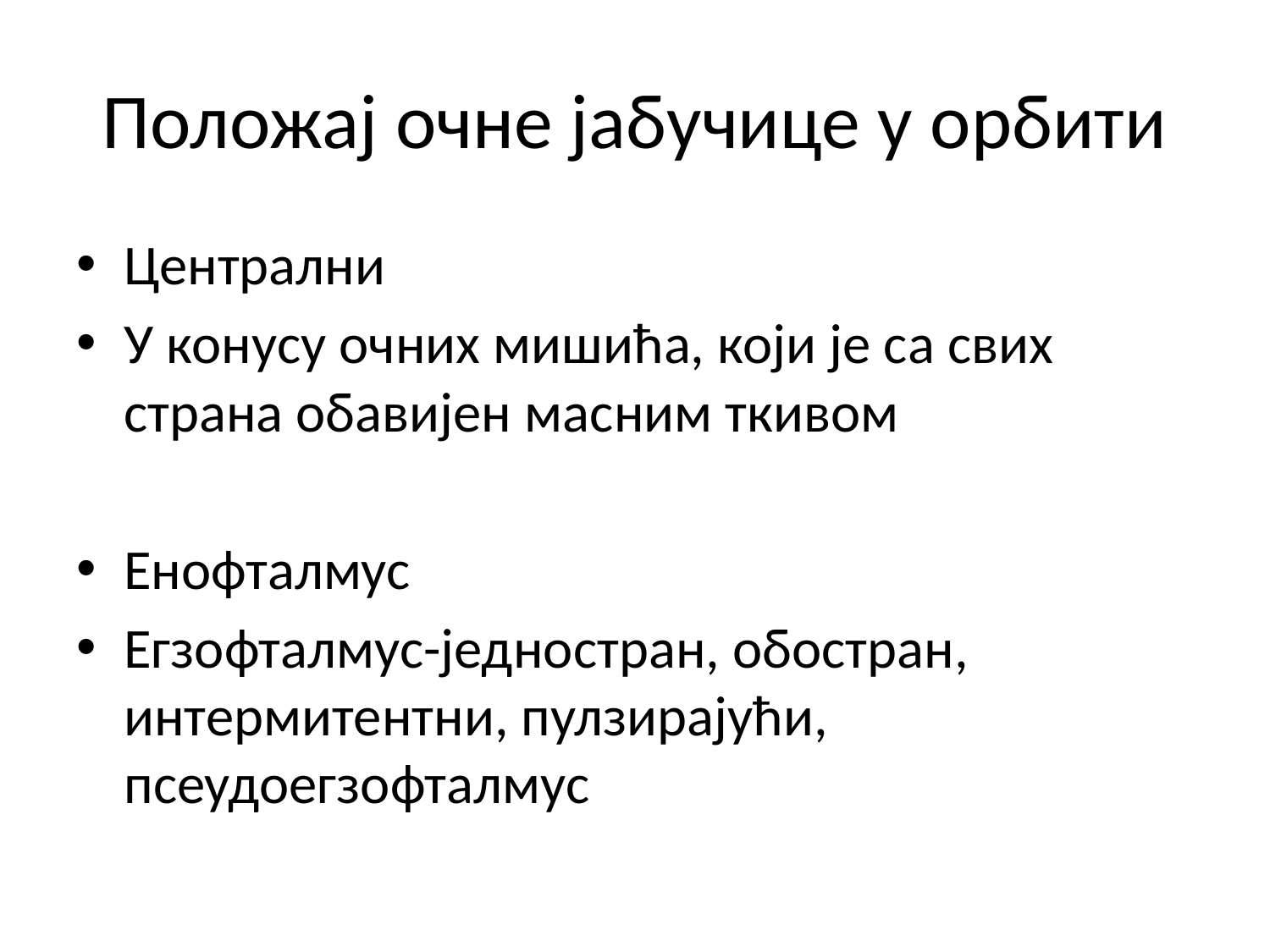

# Положај очне јабучице у орбити
Централни
У конусу очних мишића, који је са свих страна обавијен масним ткивом

Енофталмус
Егзофталмус-једностран, обостран, интермитентни, пулзирајући, псеудоегзофталмус